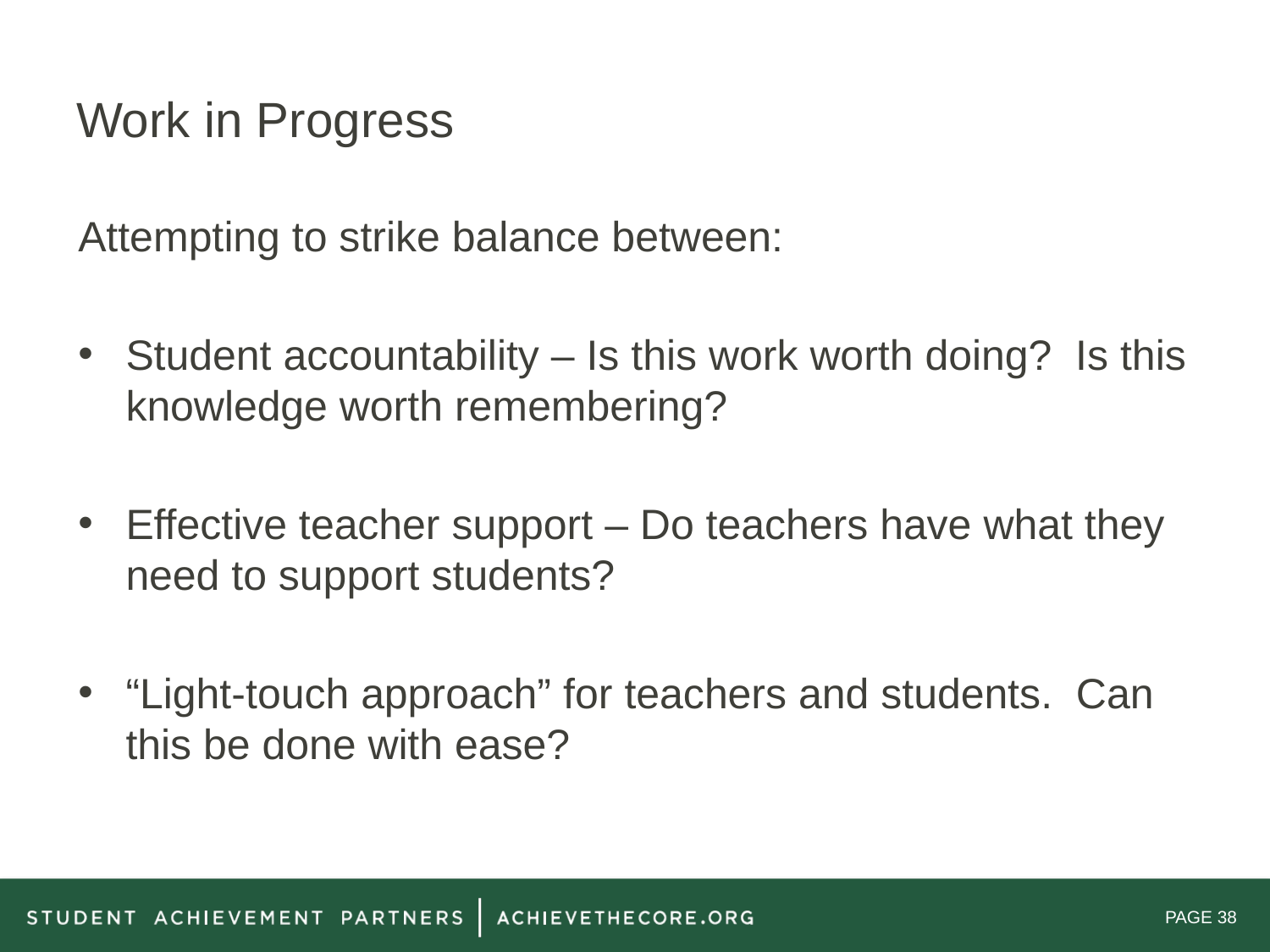

# Work in Progress
Attempting to strike balance between:

Student accountability – Is this work worth doing?  Is this knowledge worth remembering?

Effective teacher support – Do teachers have what they need to support students?

“Light-touch approach” for teachers and students.  Can this be done with ease?